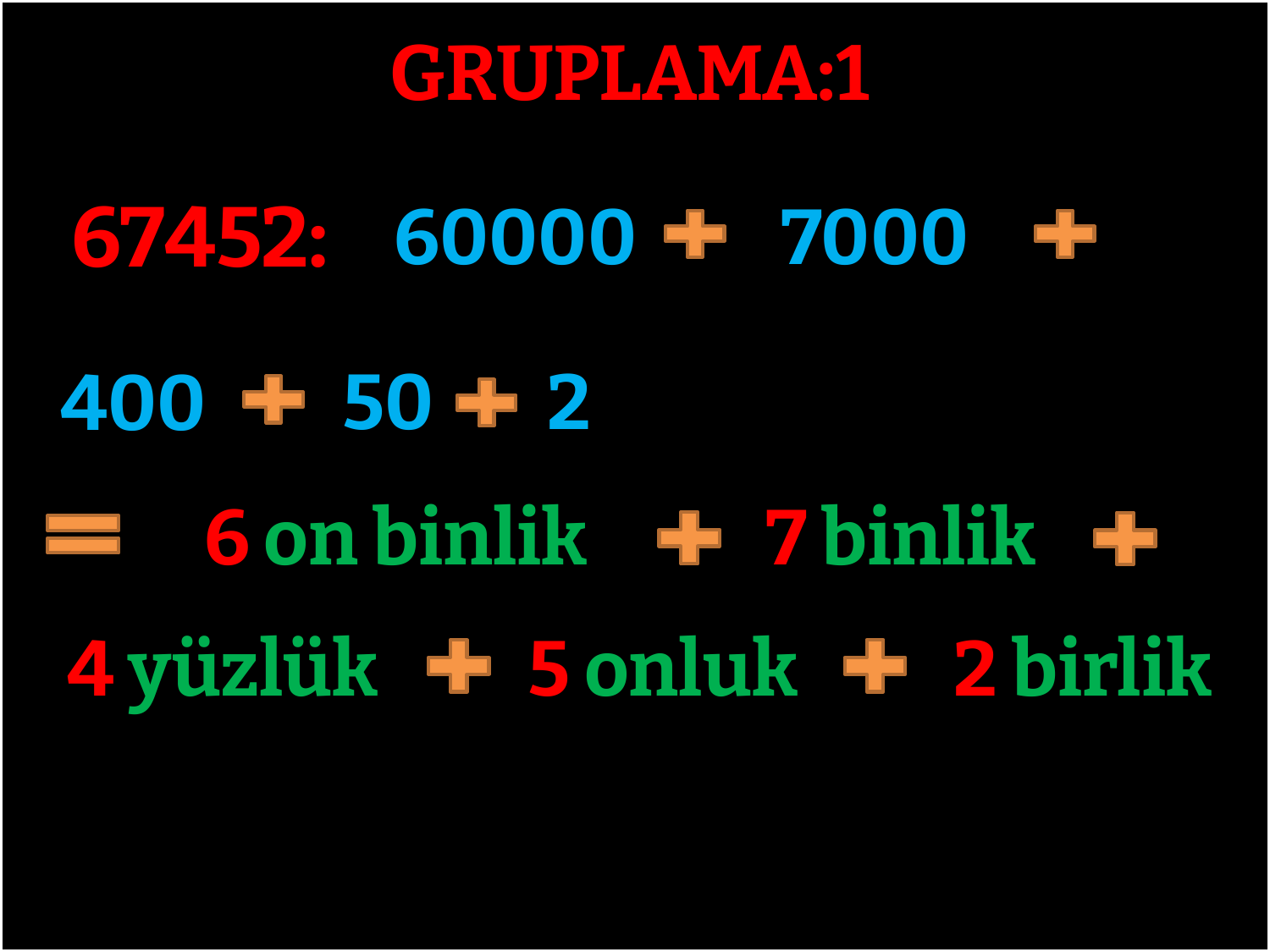

GRUPLAMA:1
#
67452:
7000
60000

2
50
400

6 on binlik
7 binlik

2 birlik
5 onluk
4 yüzlük